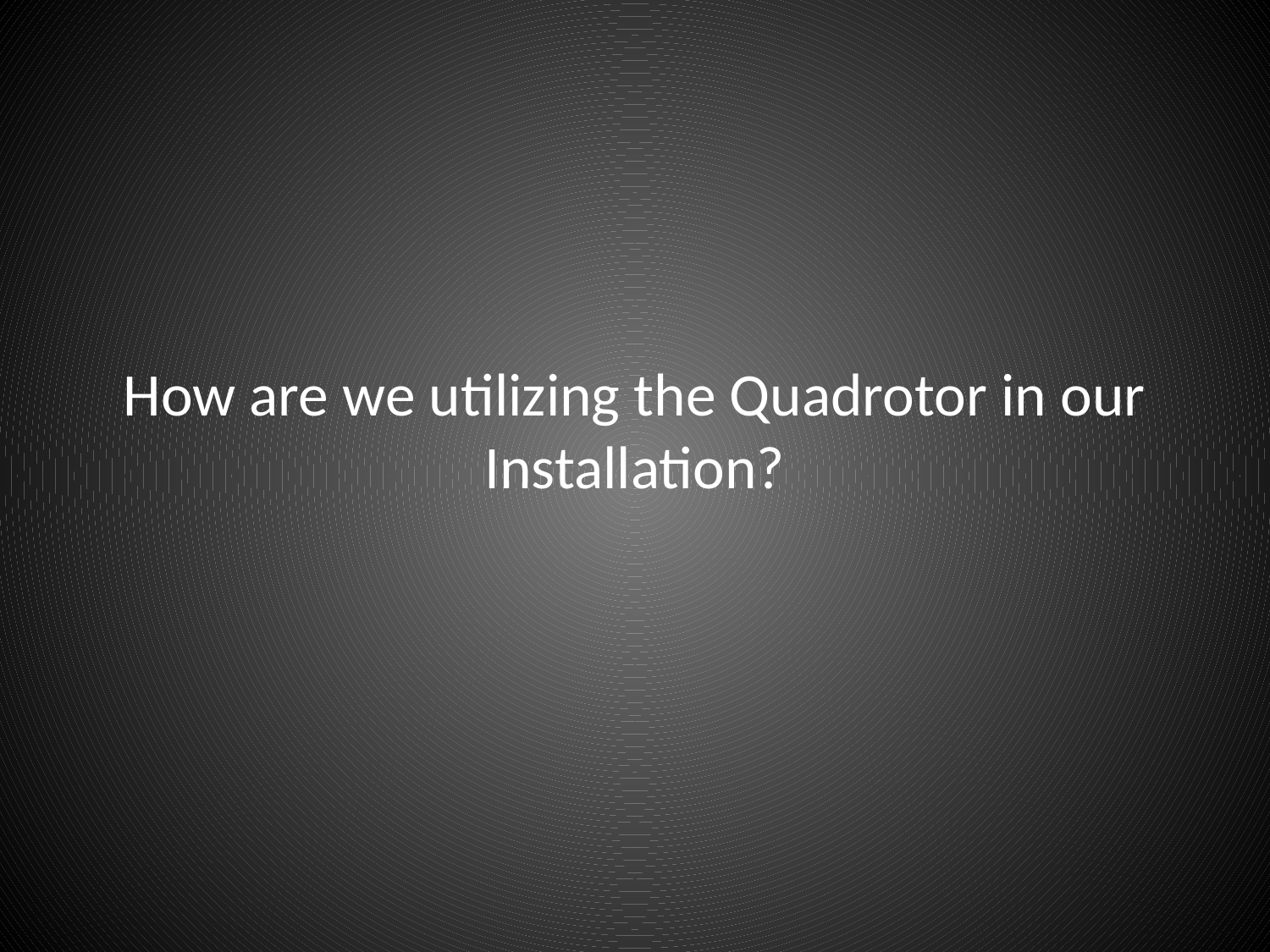

# How are we utilizing the Quadrotor in our Installation?